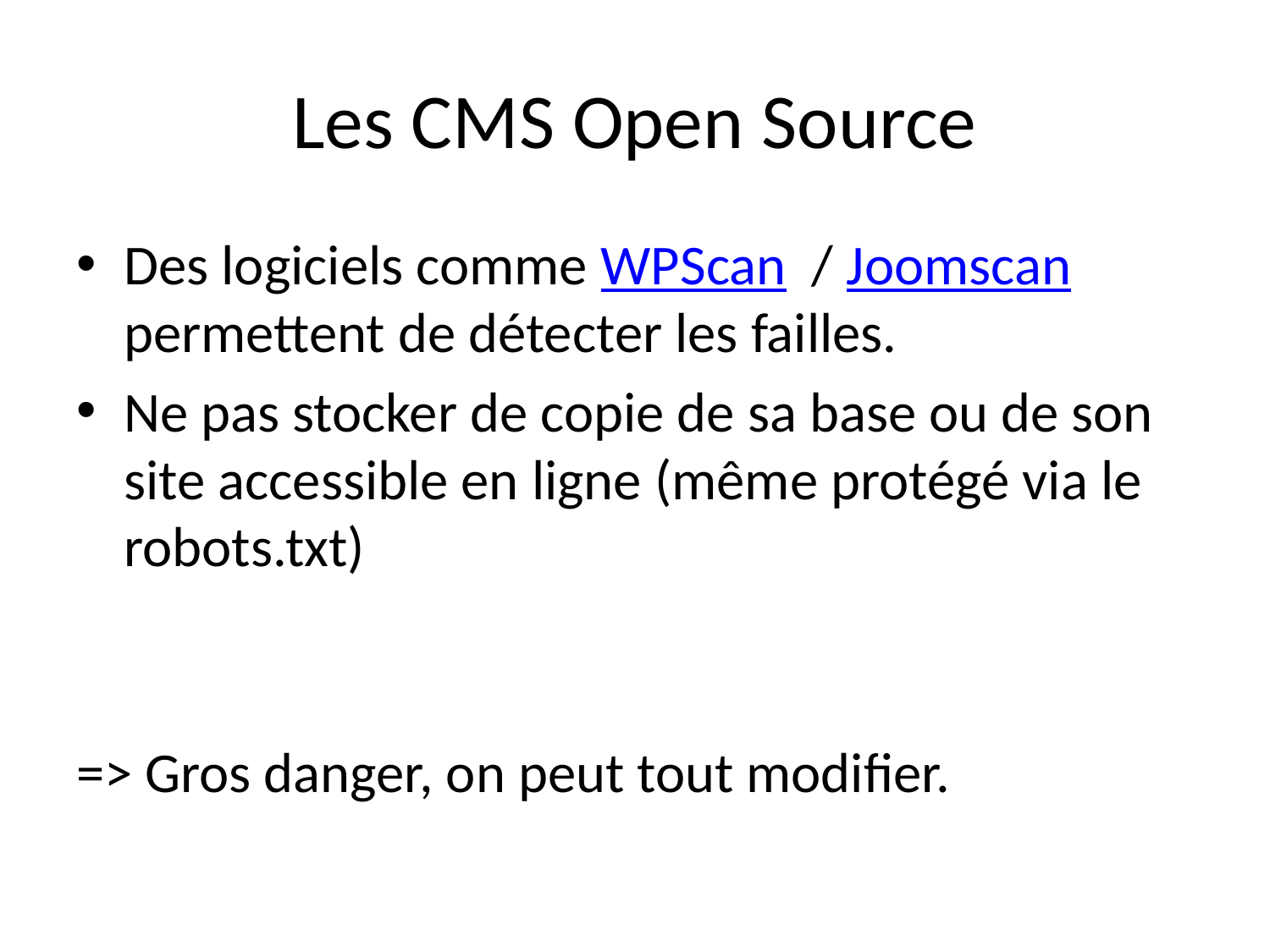

# Les CMS Open Source
Des logiciels comme WPScan  / Joomscan permettent de détecter les failles.
Ne pas stocker de copie de sa base ou de son site accessible en ligne (même protégé via le robots.txt)

=> Gros danger, on peut tout modifier.